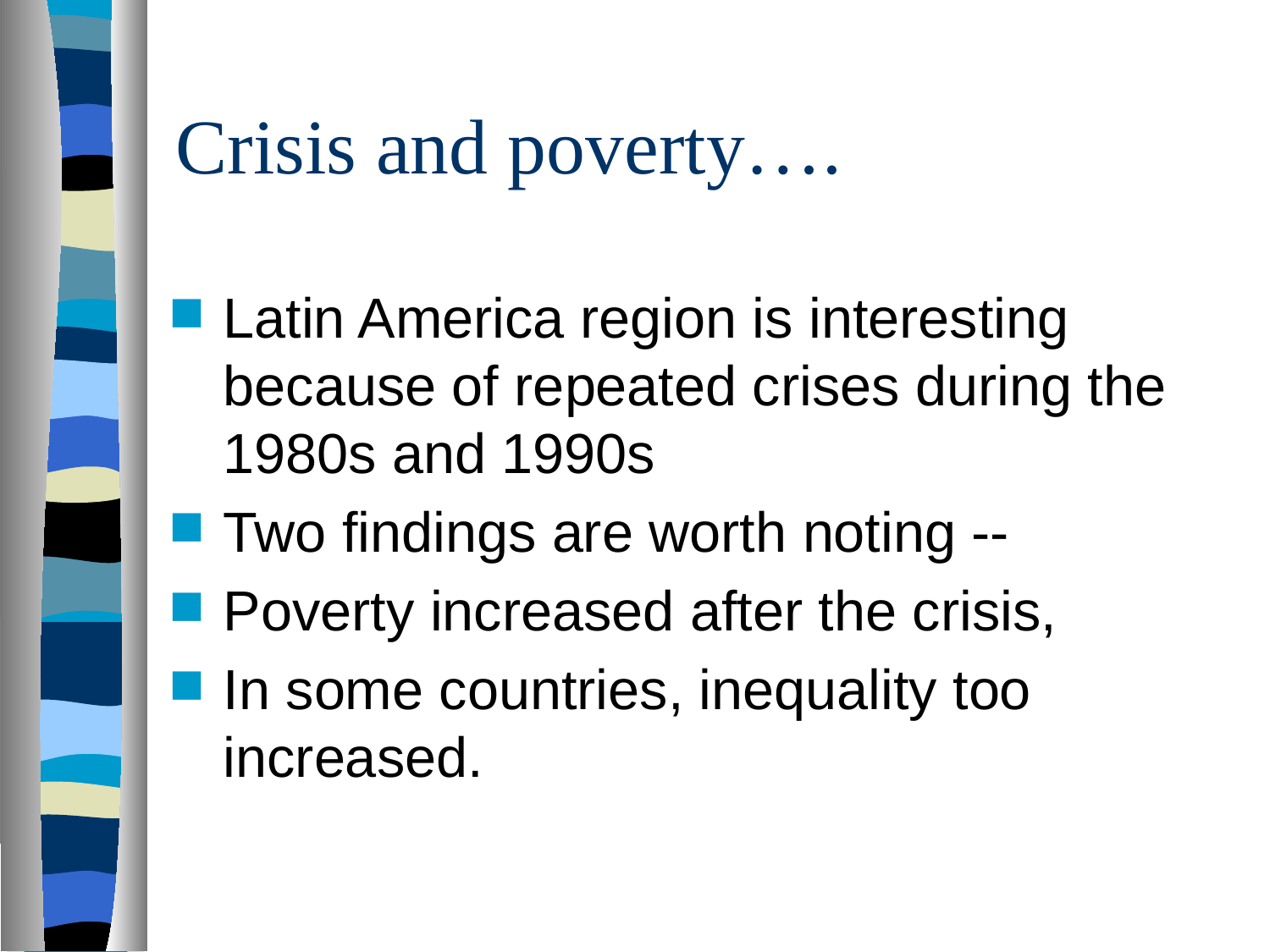

# Crisis and poverty….
Latin America region is interesting because of repeated crises during the 1980s and 1990s
Two findings are worth noting --
Poverty increased after the crisis,
In some countries, inequality too increased.